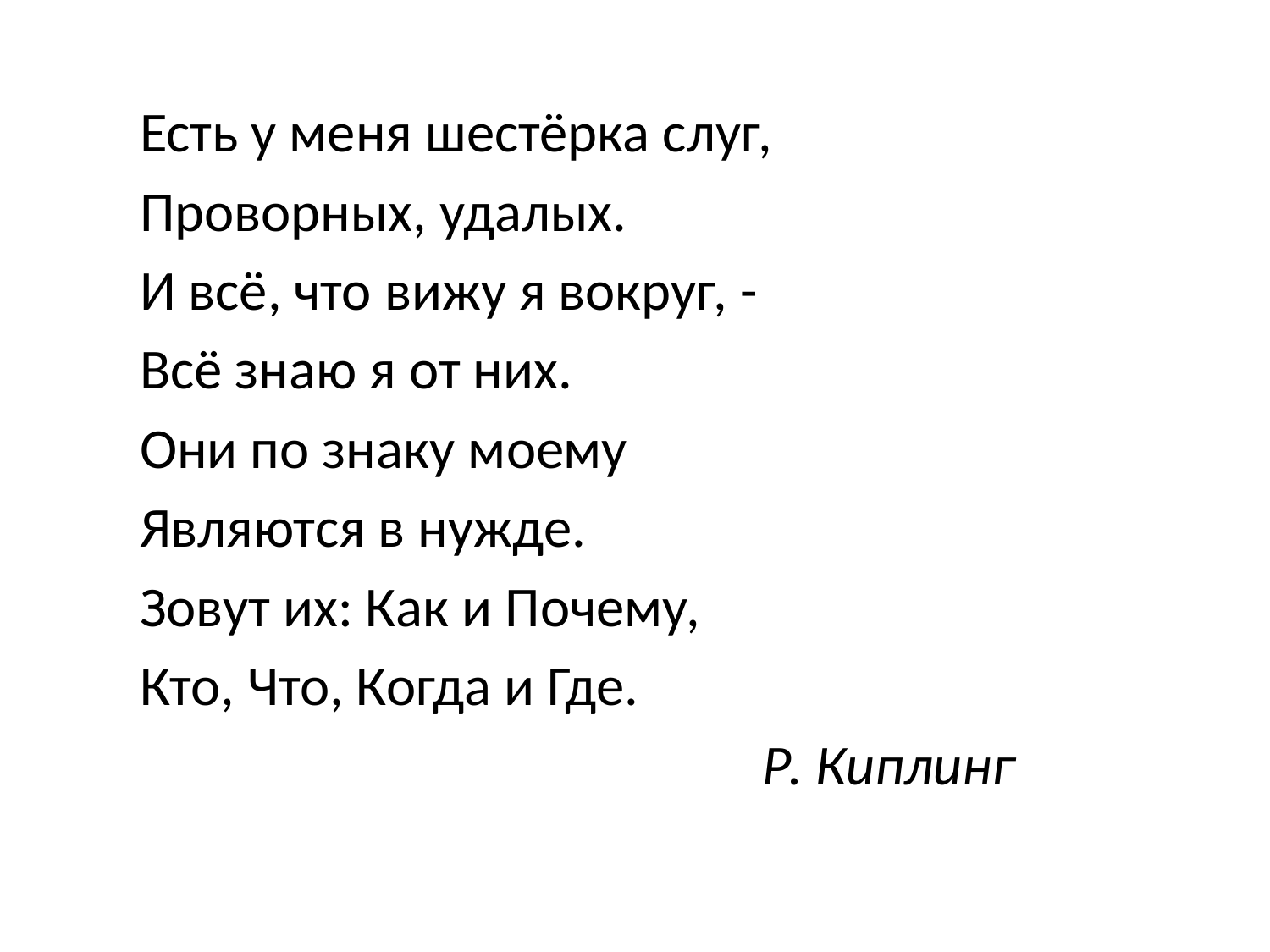

Есть у меня шестёрка слуг,
Проворных, удалых.
И всё, что вижу я вокруг, -
Всё знаю я от них.
Они по знаку моему
Являются в нужде.
Зовут их: Как и Почему,
Кто, Что, Когда и Где.
                                                 Р. Киплинг